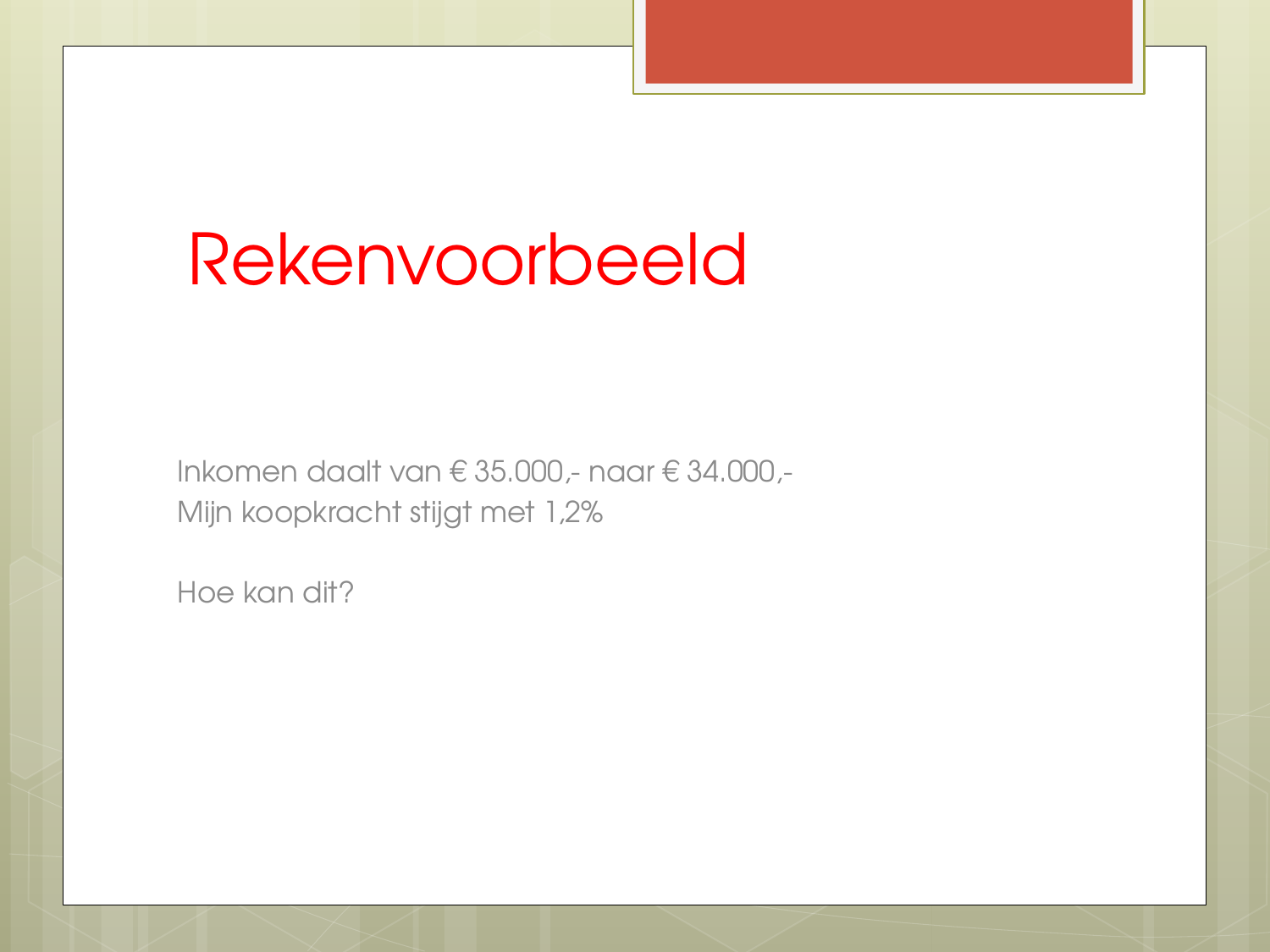

# Rekenvoorbeeld

Inkomen daalt van € 35.000,- naar € 34.000,-
Mijn koopkracht stijgt met 1,2%

Hoe kan dit?